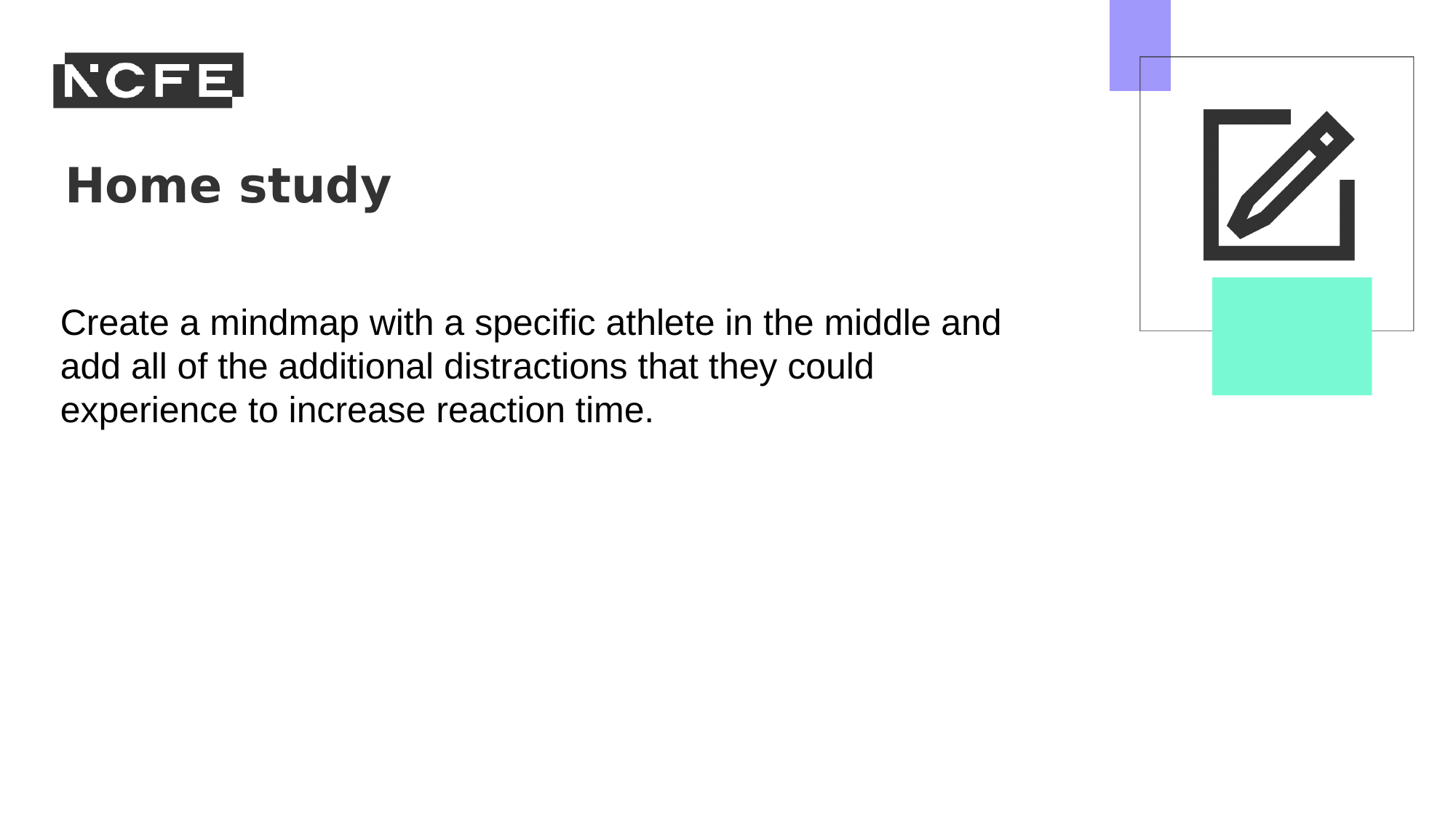

Create a mindmap with a specific athlete in the middle and add all of the additional distractions that they could experience to increase reaction time.